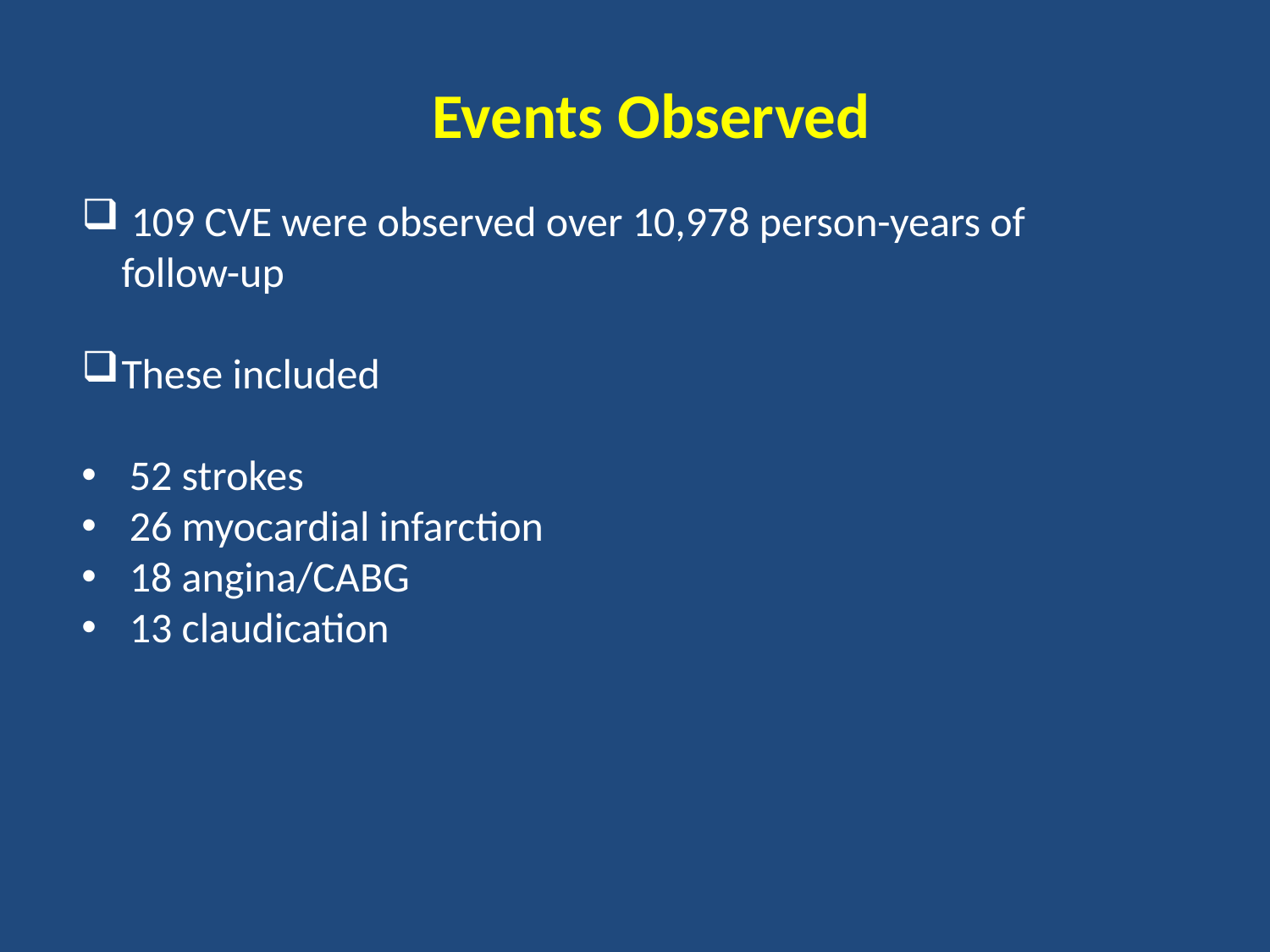

# Events Observed

 109 CVE were observed over 10,978 person-years of follow-up

These included

52 strokes
26 myocardial infarction
18 angina/CABG
13 claudication